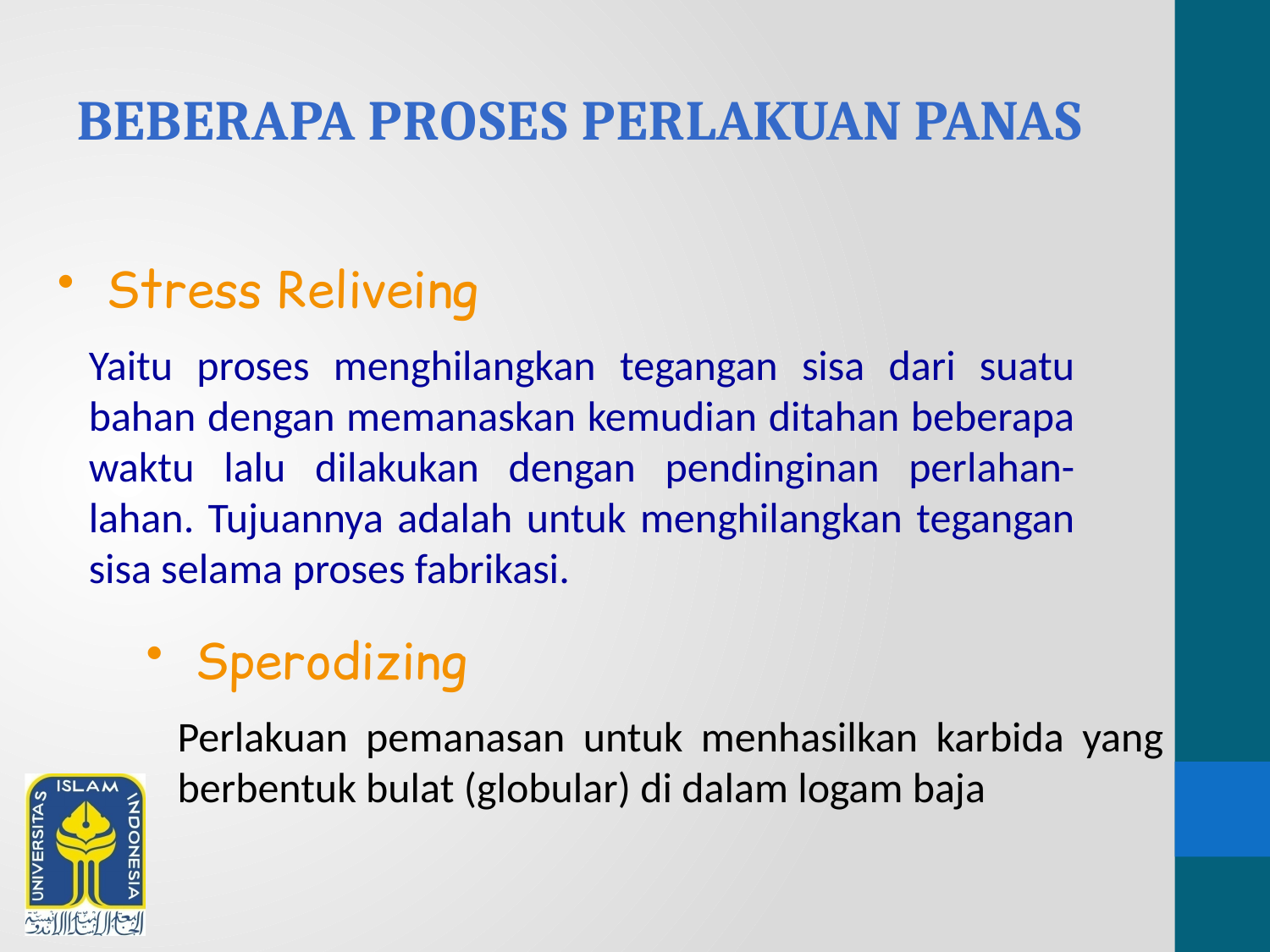

# Beberapa proses perlakuan panas
Stress Reliveing
Yaitu proses menghilangkan tegangan sisa dari suatu bahan dengan memanaskan kemudian ditahan beberapa waktu lalu dilakukan dengan pendinginan perlahan-lahan. Tujuannya adalah untuk menghilangkan tegangan sisa selama proses fabrikasi.
Sperodizing
Perlakuan pemanasan untuk menhasilkan karbida yang berbentuk bulat (globular) di dalam logam baja